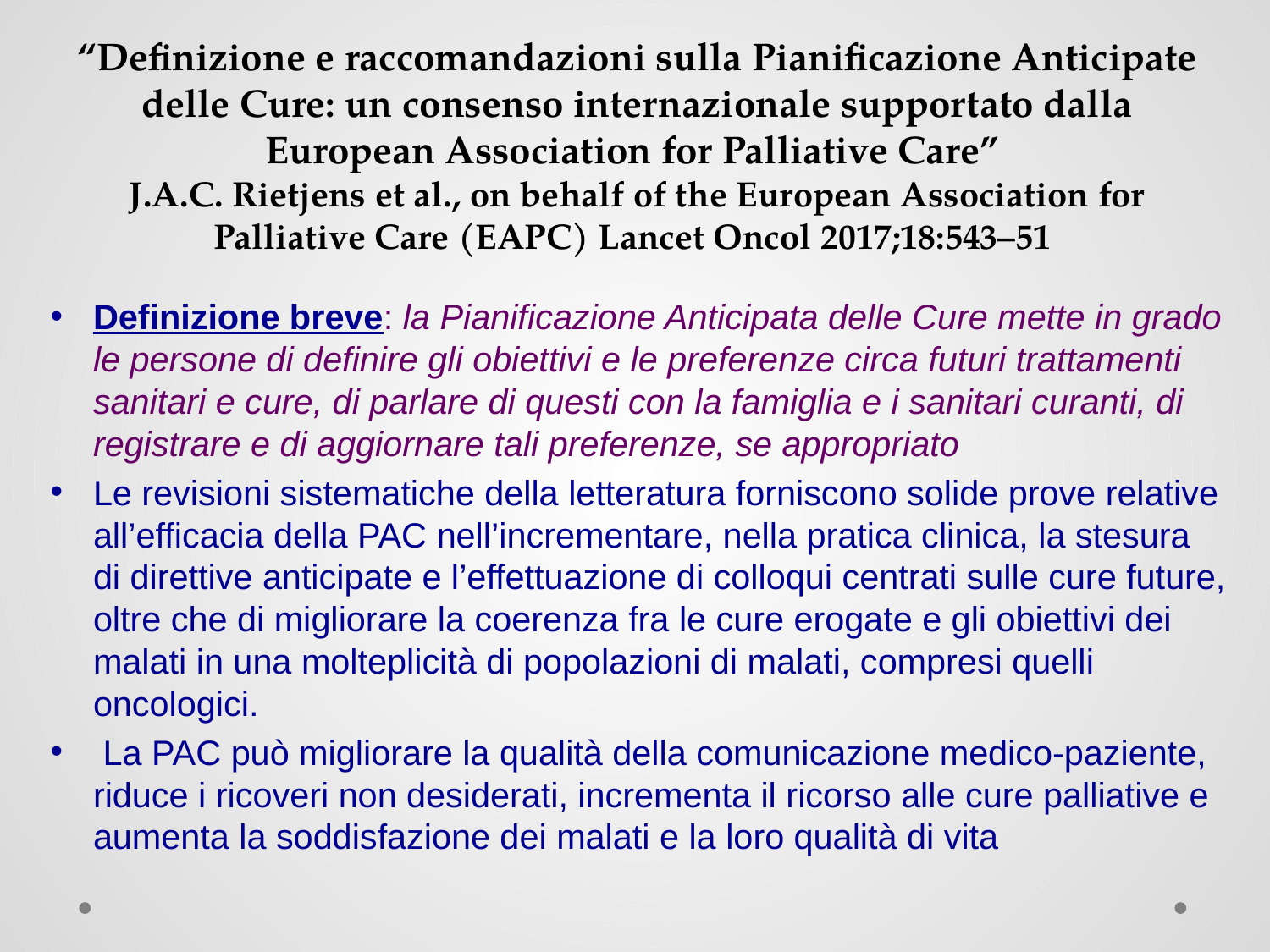

# “Definizione e raccomandazioni sulla Pianificazione Anticipate delle Cure: un consenso internazionale supportato dalla European Association for Palliative Care” J.A.C. Rietjens et al., on behalf of the European Association for Palliative Care (EAPC) Lancet Oncol 2017;18:543–51
Definizione breve: la Pianificazione Anticipata delle Cure mette in grado le persone di definire gli obiettivi e le preferenze circa futuri trattamenti sanitari e cure, di parlare di questi con la famiglia e i sanitari curanti, di registrare e di aggiornare tali preferenze, se appropriato
Le revisioni sistematiche della letteratura forniscono solide prove relative all’efficacia della PAC nell’incrementare, nella pratica clinica, la stesura di direttive anticipate e l’effettuazione di colloqui centrati sulle cure future, oltre che di migliorare la coerenza fra le cure erogate e gli obiettivi dei malati in una molteplicità di popolazioni di malati, compresi quelli oncologici.
 La PAC può migliorare la qualità della comunicazione medico-paziente, riduce i ricoveri non desiderati, incrementa il ricorso alle cure palliative e aumenta la soddisfazione dei malati e la loro qualità di vita